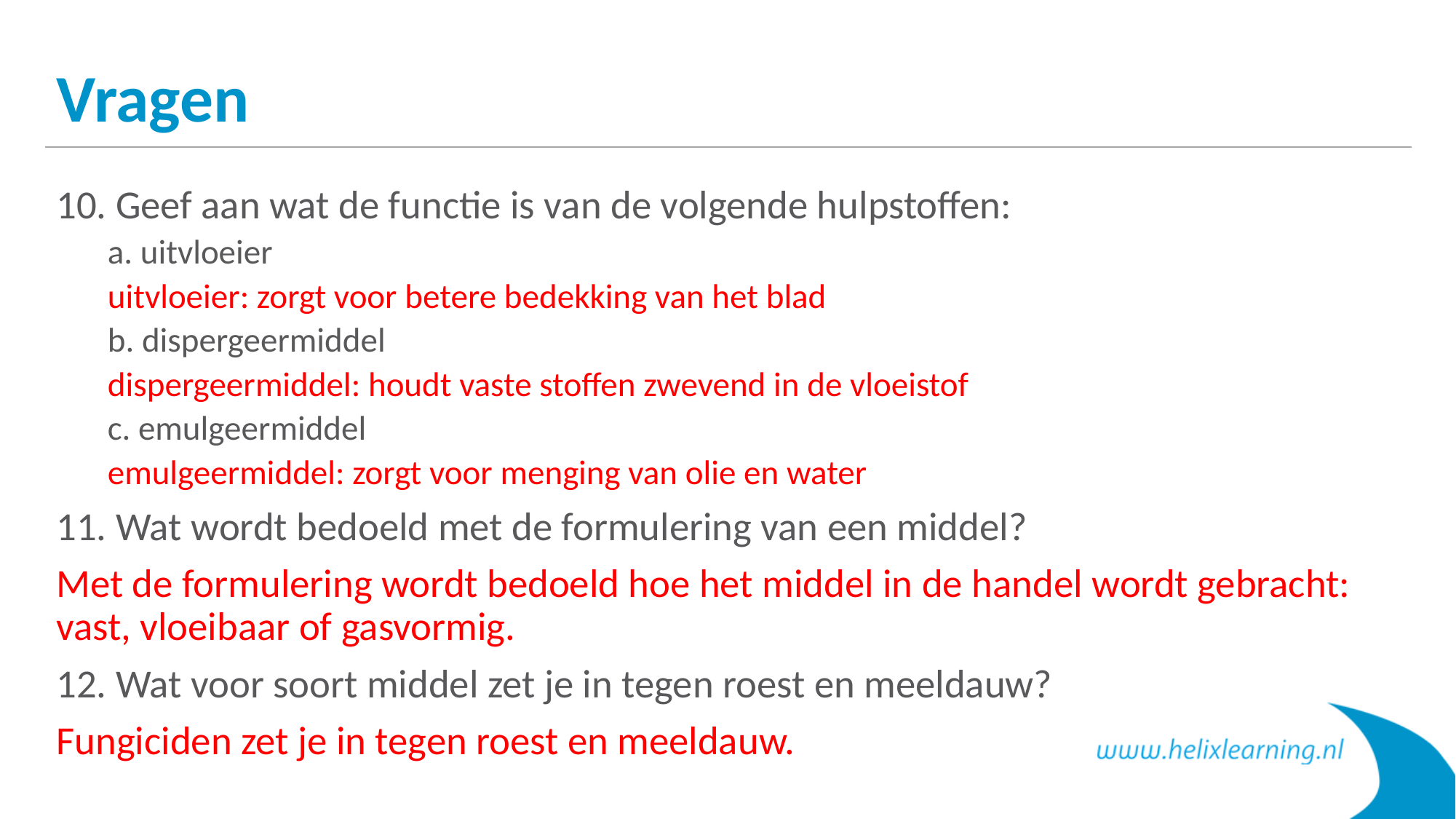

# Vragen
10. Geef aan wat de functie is van de volgende hulpstoffen:
a. uitvloeier
uitvloeier: zorgt voor betere bedekking van het blad
b. dispergeermiddel
dispergeermiddel: houdt vaste stoffen zwevend in de vloeistof
c. emulgeermiddel
emulgeermiddel: zorgt voor menging van olie en water
11. Wat wordt bedoeld met de formulering van een middel?
Met de formulering wordt bedoeld hoe het middel in de handel wordt gebracht: vast, vloeibaar of gasvormig.
12. Wat voor soort middel zet je in tegen roest en meeldauw?
Fungiciden zet je in tegen roest en meeldauw.